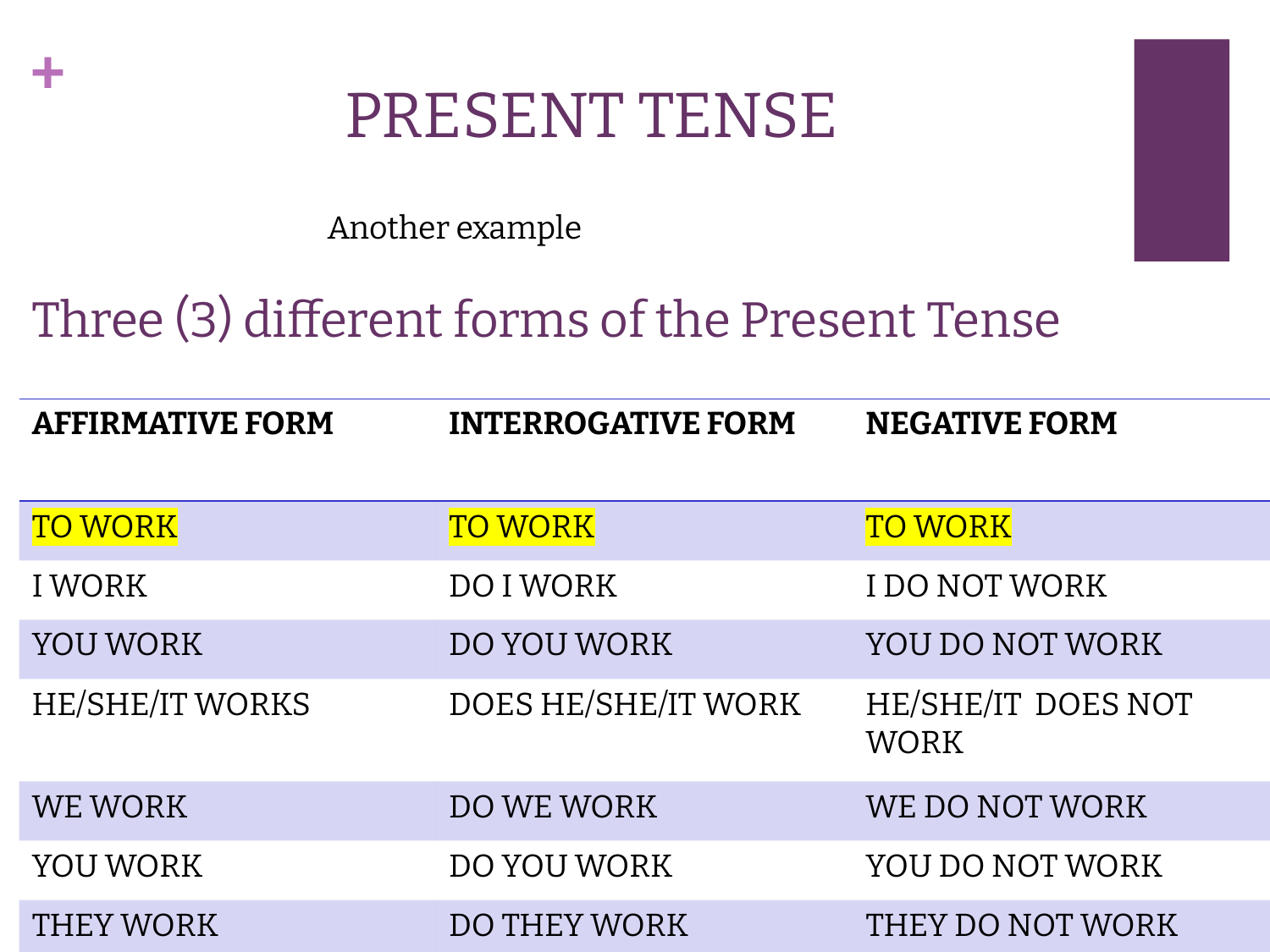

# PRESENT TENSE
Another example
Three (3) different forms of the Present Tense
| AFFIRMATIVE FORM | INTERROGATIVE FORM | NEGATIVE FORM |
| --- | --- | --- |
| TO WORK | TO WORK | TO WORK |
| I WORK | DO I WORK | I DO NOT WORK |
| YOU WORK | DO YOU WORK | YOU DO NOT WORK |
| HE/SHE/IT WORKS | DOES HE/SHE/IT WORK | HE/SHE/IT DOES NOT WORK |
| WE WORK | DO WE WORK | WE DO NOT WORK |
| YOU WORK | DO YOU WORK | YOU DO NOT WORK |
| THEY WORK | DO THEY WORK | THEY DO NOT WORK |